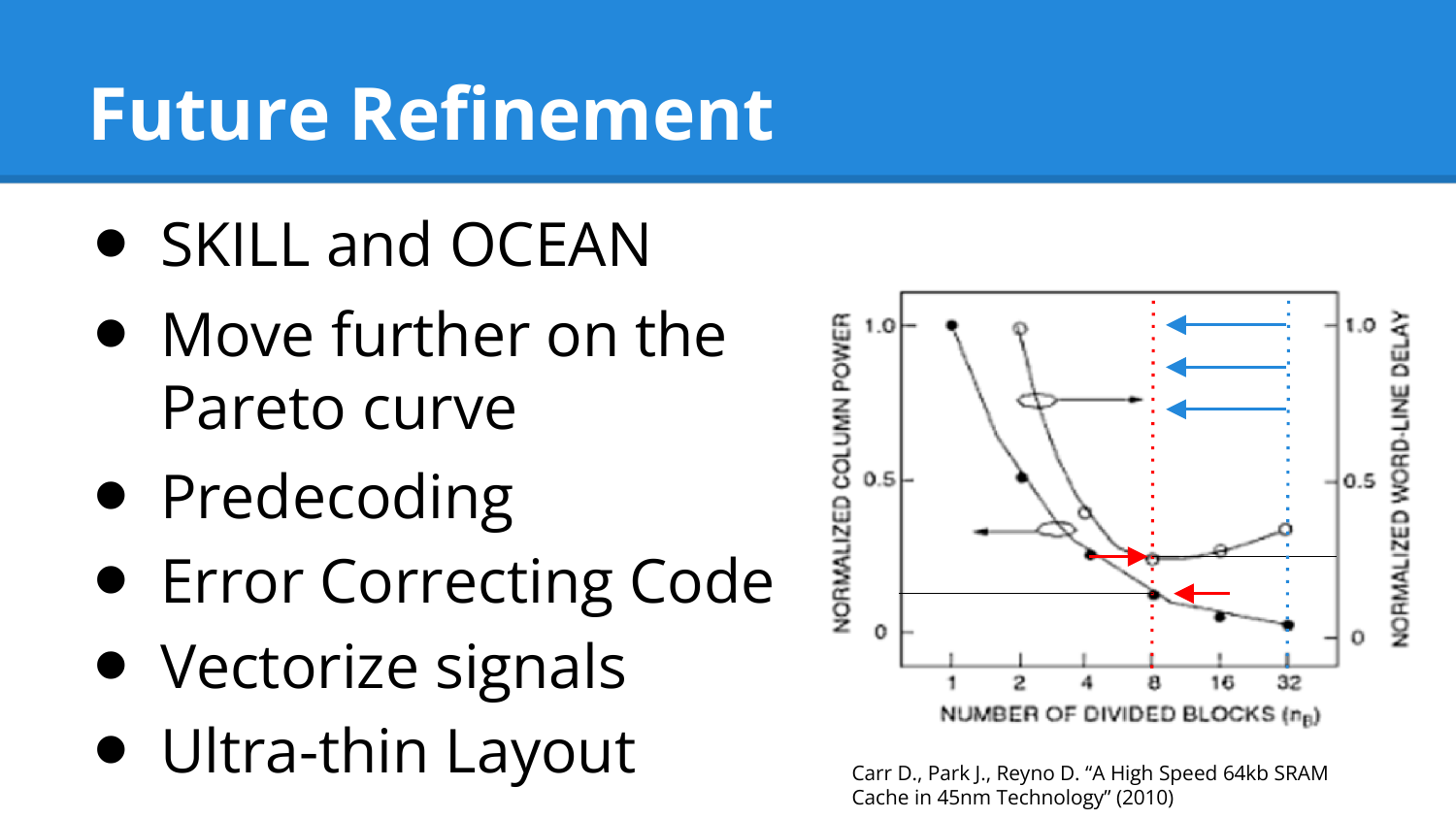

# Future Refinement
SKILL and OCEAN

Move further on the Pareto curve

Predecoding
Error Correcting Code
Vectorize signals
Ultra-thin Layout
Carr D., Park J., Reyno D. “A High Speed 64kb SRAM Cache in 45nm Technology” (2010)